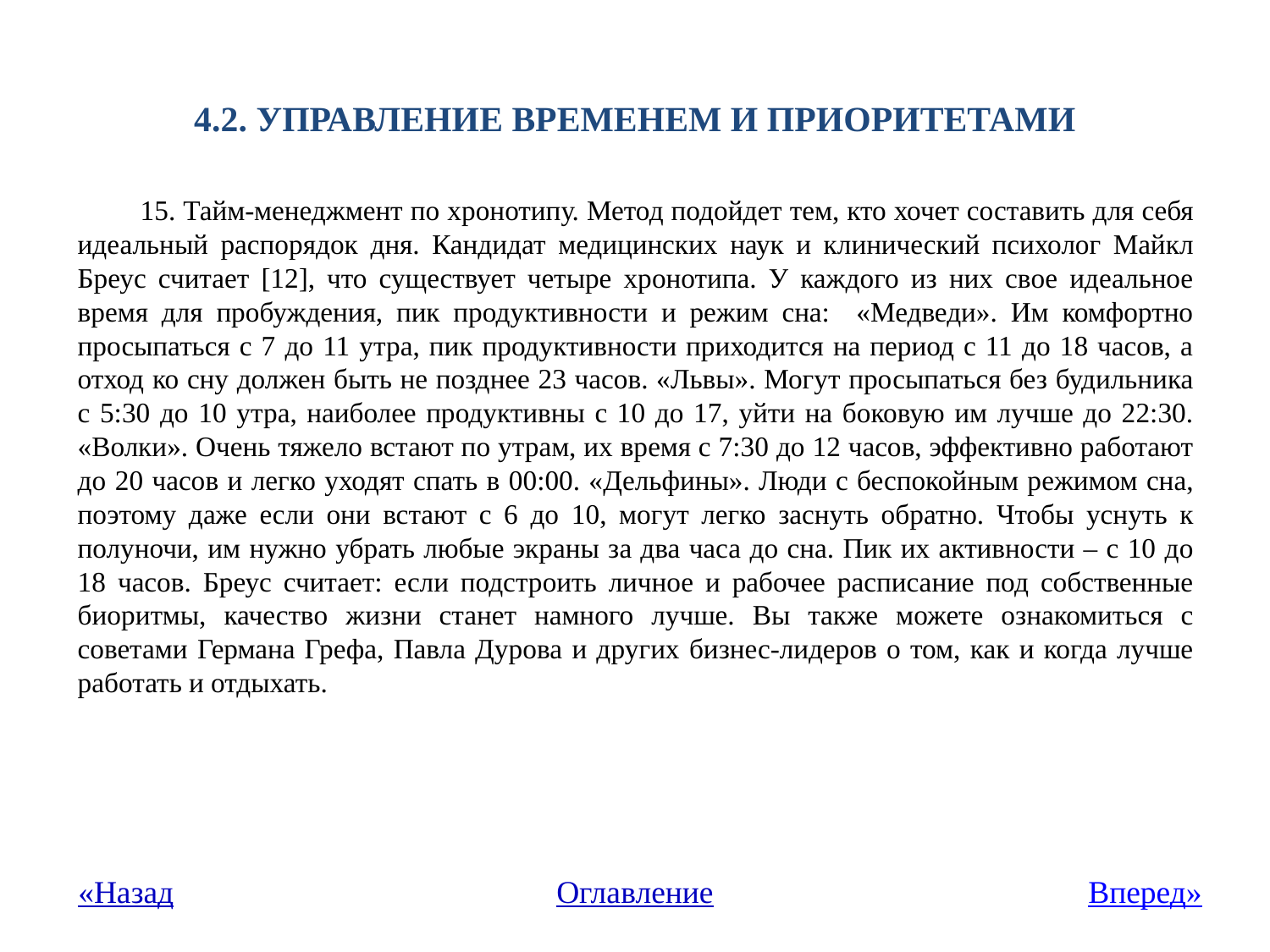

# 4.2. УПРАВЛЕНИЕ ВРЕМЕНЕМ И ПРИОРИТЕТАМИ
15. Тайм-менеджмент по хронотипу. Метод подойдет тем, кто хочет составить для себя идеальный распорядок дня. Кандидат медицинских наук и клинический психолог Майкл Бреус считает [12], что существует четыре хронотипа. У каждого из них свое идеальное время для пробуждения, пик продуктивности и режим сна:  «Медведи». Им комфортно просыпаться с 7 до 11 утра, пик продуктивности приходится на период с 11 до 18 часов, а отход ко сну должен быть не позднее 23 часов. «Львы». Могут просыпаться без будильника с 5:30 до 10 утра, наиболее продуктивны с 10 до 17, уйти на боковую им лучше до 22:30. «Волки». Очень тяжело встают по утрам, их время с 7:30 до 12 часов, эффективно работают до 20 часов и легко уходят спать в 00:00. «Дельфины». Люди с беспокойным режимом сна, поэтому даже если они встают с 6 до 10, могут легко заснуть обратно. Чтобы уснуть к полуночи, им нужно убрать любые экраны за два часа до сна. Пик их активности – с 10 до 18 часов. Бреус считает: если подстроить личное и рабочее расписание под собственные биоритмы, качество жизни станет намного лучше. Вы также можете ознакомиться с советами Германа Грефа, Павла Дурова и других бизнес-лидеров о том, как и когда лучше работать и отдыхать.

«Назад
Оглавление
Вперед»